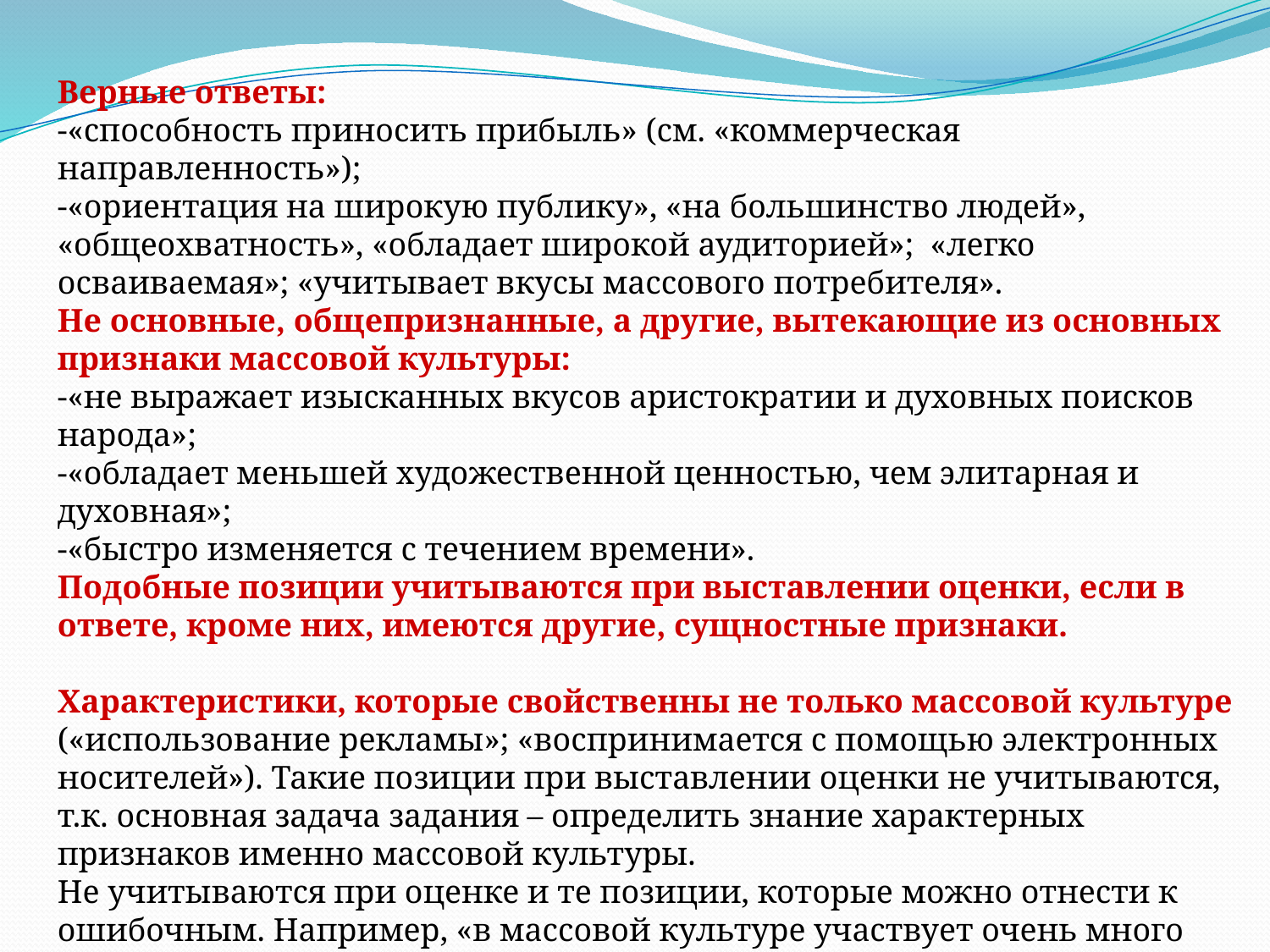

Верные ответы:
-«способность приносить прибыль» (см. «коммерческая направленность»);
-«ориентация на широкую публику», «на большинство людей», «общеохватность», «обладает широкой аудиторией»;  «легко осваиваемая»; «учитывает вкусы массового потребителя».
Не основные, общепризнанные, а другие, вытекающие из основных признаки массовой культуры:
-«не выражает изысканных вкусов аристократии и духовных поисков народа»;
-«обладает меньшей художественной ценностью, чем элитарная и духовная»;
-«быстро изменяется с течением времени».
Подобные позиции учитываются при выставлении оценки, если в ответе, кроме них, имеются другие, сущностные признаки.

Характеристики, которые свойственны не только массовой культуре («использование рекламы»; «воспринимается с помощью электронных носителей»). Такие позиции при выставлении оценки не учитываются, т.к. основная задача задания – определить знание характерных признаков именно массовой культуры.
Не учитываются при оценке и те позиции, которые можно отнести к ошибочным. Например, «в массовой культуре участвует очень много людей, и их труд оплачивается», «постоянно транслируют по телевизору».
К неверным относятся и такие ответы, которые не соответствуют заданию.